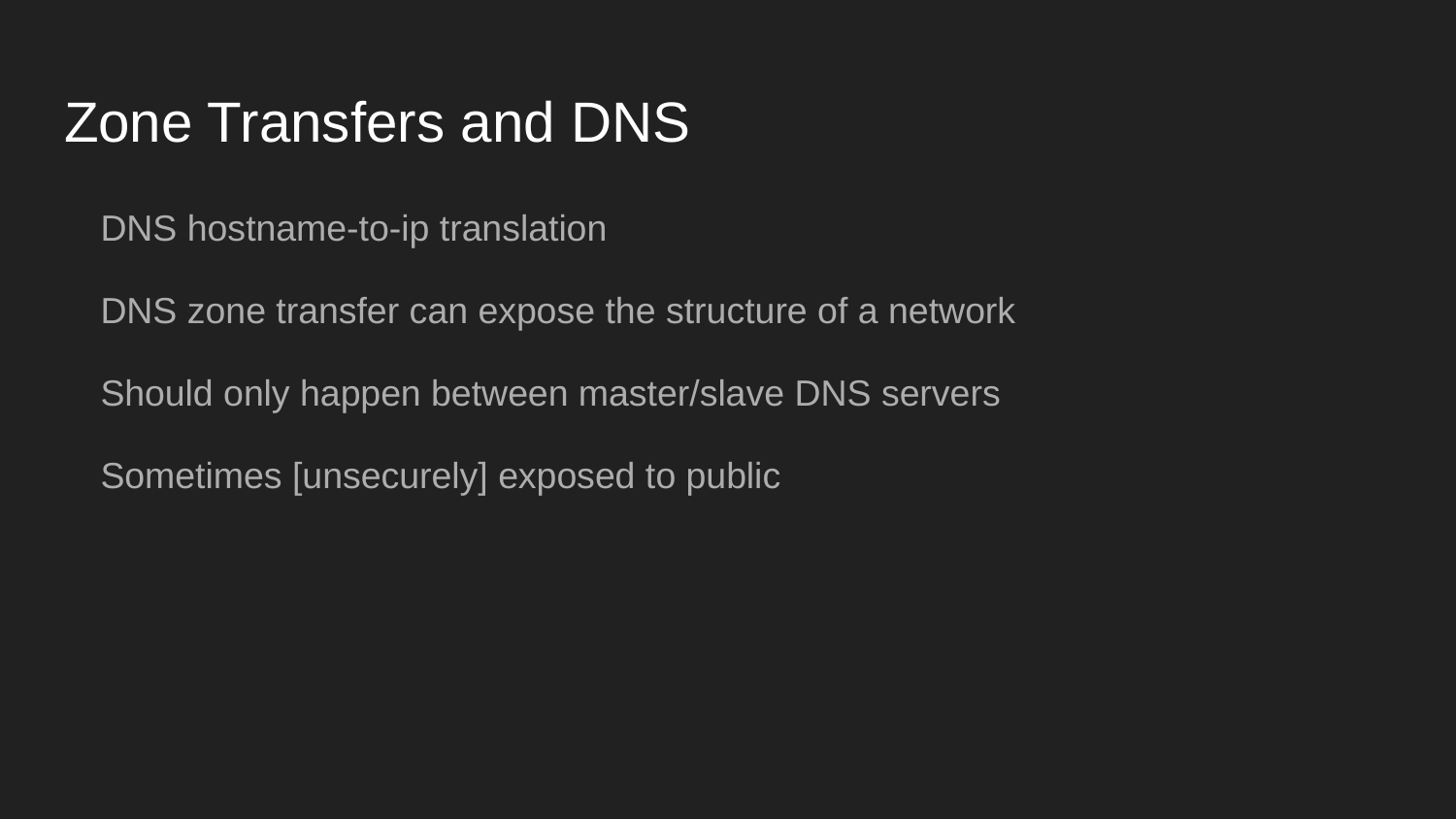

# Zone Transfers and DNS
DNS hostname-to-ip translation
DNS zone transfer can expose the structure of a network
Should only happen between master/slave DNS servers
Sometimes [unsecurely] exposed to public